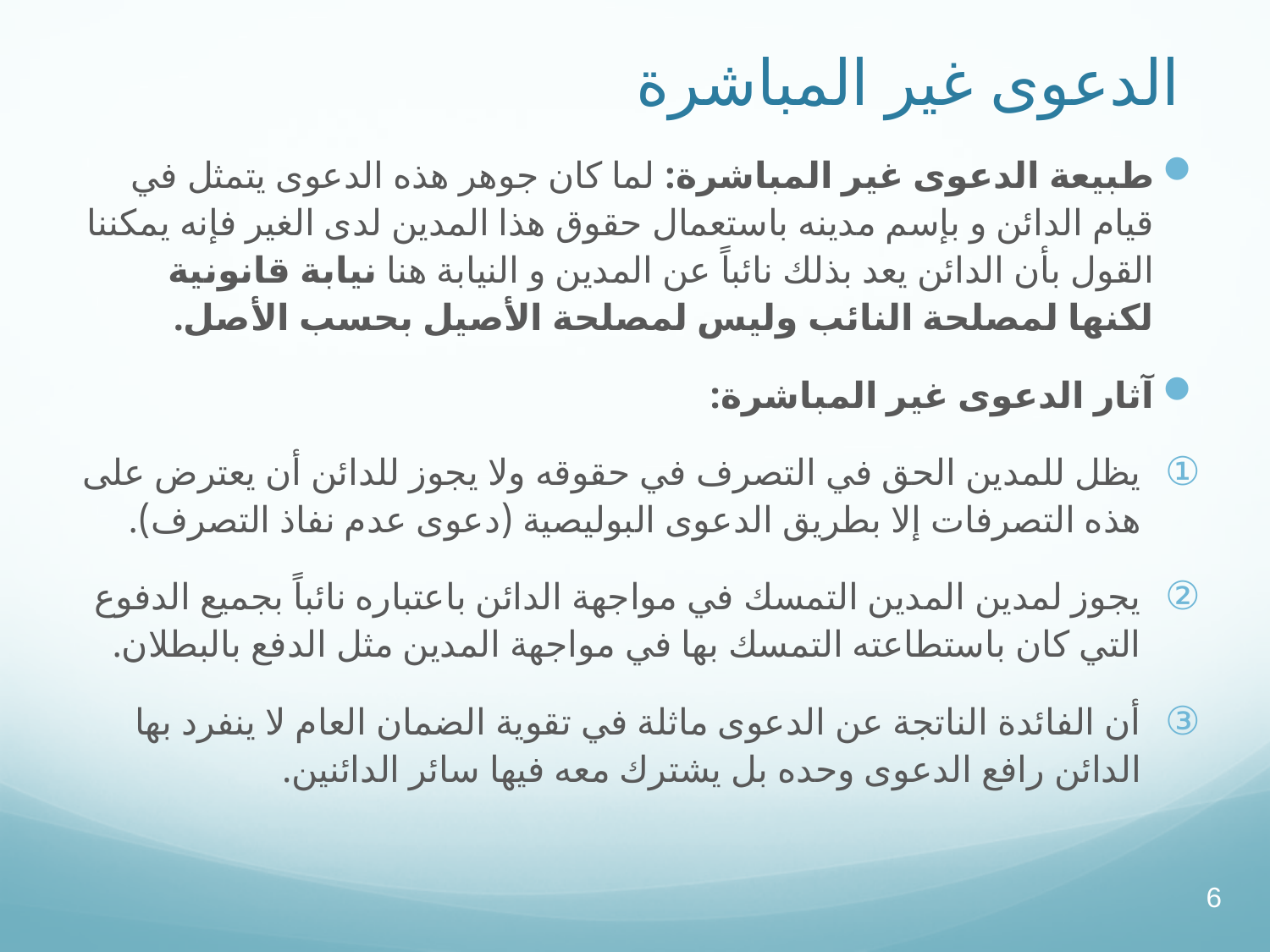

# الدعوى غير المباشرة
طبيعة الدعوى غير المباشرة: لما كان جوهر هذه الدعوى يتمثل في قيام الدائن و بإسم مدينه باستعمال حقوق هذا المدين لدى الغير فإنه يمكننا القول بأن الدائن يعد بذلك نائباً عن المدين و النيابة هنا نيابة قانونية لكنها لمصلحة النائب وليس لمصلحة الأصيل بحسب الأصل.
آثار الدعوى غير المباشرة:
يظل للمدين الحق في التصرف في حقوقه ولا يجوز للدائن أن يعترض على هذه التصرفات إلا بطريق الدعوى البوليصية (دعوى عدم نفاذ التصرف).
يجوز لمدين المدين التمسك في مواجهة الدائن باعتباره نائباً بجميع الدفوع التي كان باستطاعته التمسك بها في مواجهة المدين مثل الدفع بالبطلان.
أن الفائدة الناتجة عن الدعوى ماثلة في تقوية الضمان العام لا ينفرد بها الدائن رافع الدعوى وحده بل يشترك معه فيها سائر الدائنين.

6